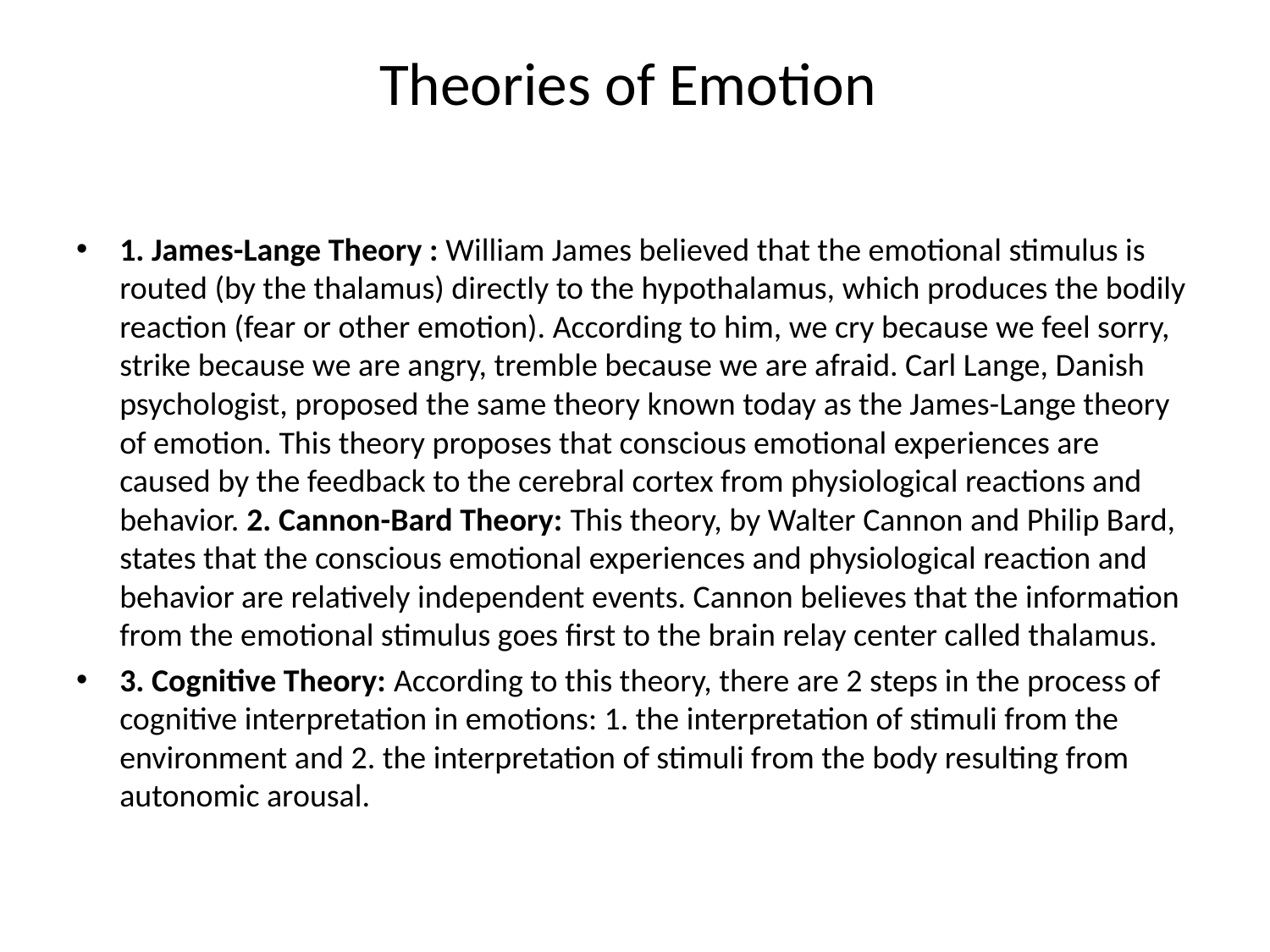

# Theories of Emotion
1. James-Lange Theory : William James believed that the emotional stimulus is routed (by the thalamus) directly to the hypothalamus, which produces the bodily reaction (fear or other emotion). According to him, we cry because we feel sorry, strike because we are angry, tremble because we are afraid. Carl Lange, Danish psychologist, proposed the same theory known today as the James-Lange theory of emotion. This theory proposes that conscious emotional experiences are caused by the feedback to the cerebral cortex from physiological reactions and behavior. 2. Cannon-Bard Theory: This theory, by Walter Cannon and Philip Bard, states that the conscious emotional experiences and physiological reaction and behavior are relatively independent events. Cannon believes that the information from the emotional stimulus goes first to the brain relay center called thalamus.
3. Cognitive Theory: According to this theory, there are 2 steps in the process of cognitive interpretation in emotions: 1. the interpretation of stimuli from the environment and 2. the interpretation of stimuli from the body resulting from autonomic arousal.